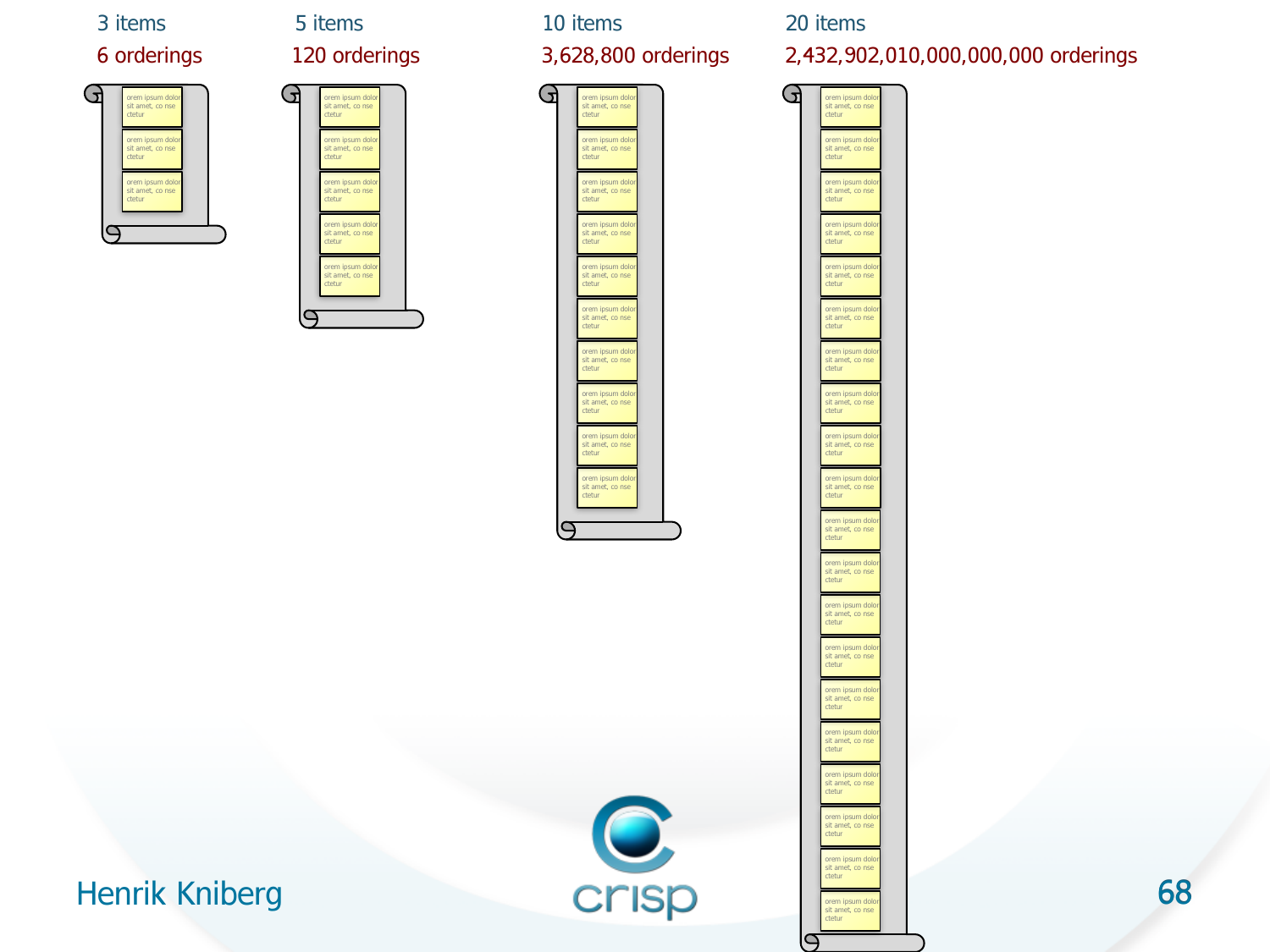

3 items

orem ipsum dolor sit amet, co nse ctetur

orem ipsum dolor sit amet, co nse ctetur

orem ipsum dolor sit amet, co nse ctetur
5 items

orem ipsum dolor sit amet, co nse ctetur

orem ipsum dolor sit amet, co nse ctetur

orem ipsum dolor sit amet, co nse ctetur

orem ipsum dolor sit amet, co nse ctetur

orem ipsum dolor sit amet, co nse ctetur
10 items

orem ipsum dolor sit amet, co nse ctetur

orem ipsum dolor sit amet, co nse ctetur

orem ipsum dolor sit amet, co nse ctetur

orem ipsum dolor sit amet, co nse ctetur

orem ipsum dolor sit amet, co nse ctetur

orem ipsum dolor sit amet, co nse ctetur

orem ipsum dolor sit amet, co nse ctetur

orem ipsum dolor sit amet, co nse ctetur

orem ipsum dolor sit amet, co nse ctetur

orem ipsum dolor sit amet, co nse ctetur
20 items

orem ipsum dolor sit amet, co nse ctetur

orem ipsum dolor sit amet, co nse ctetur

orem ipsum dolor sit amet, co nse ctetur

orem ipsum dolor sit amet, co nse ctetur

orem ipsum dolor sit amet, co nse ctetur

orem ipsum dolor sit amet, co nse ctetur

orem ipsum dolor sit amet, co nse ctetur

orem ipsum dolor sit amet, co nse ctetur

orem ipsum dolor sit amet, co nse ctetur

orem ipsum dolor sit amet, co nse ctetur

orem ipsum dolor sit amet, co nse ctetur

orem ipsum dolor sit amet, co nse ctetur

orem ipsum dolor sit amet, co nse ctetur

orem ipsum dolor sit amet, co nse ctetur

orem ipsum dolor sit amet, co nse ctetur

orem ipsum dolor sit amet, co nse ctetur

orem ipsum dolor sit amet, co nse ctetur

orem ipsum dolor sit amet, co nse ctetur

orem ipsum dolor sit amet, co nse ctetur

orem ipsum dolor sit amet, co nse ctetur
6 orderings
120 orderings
3,628,800 orderings
2,432,902,010,000,000,000 orderings
68
Henrik Kniberg